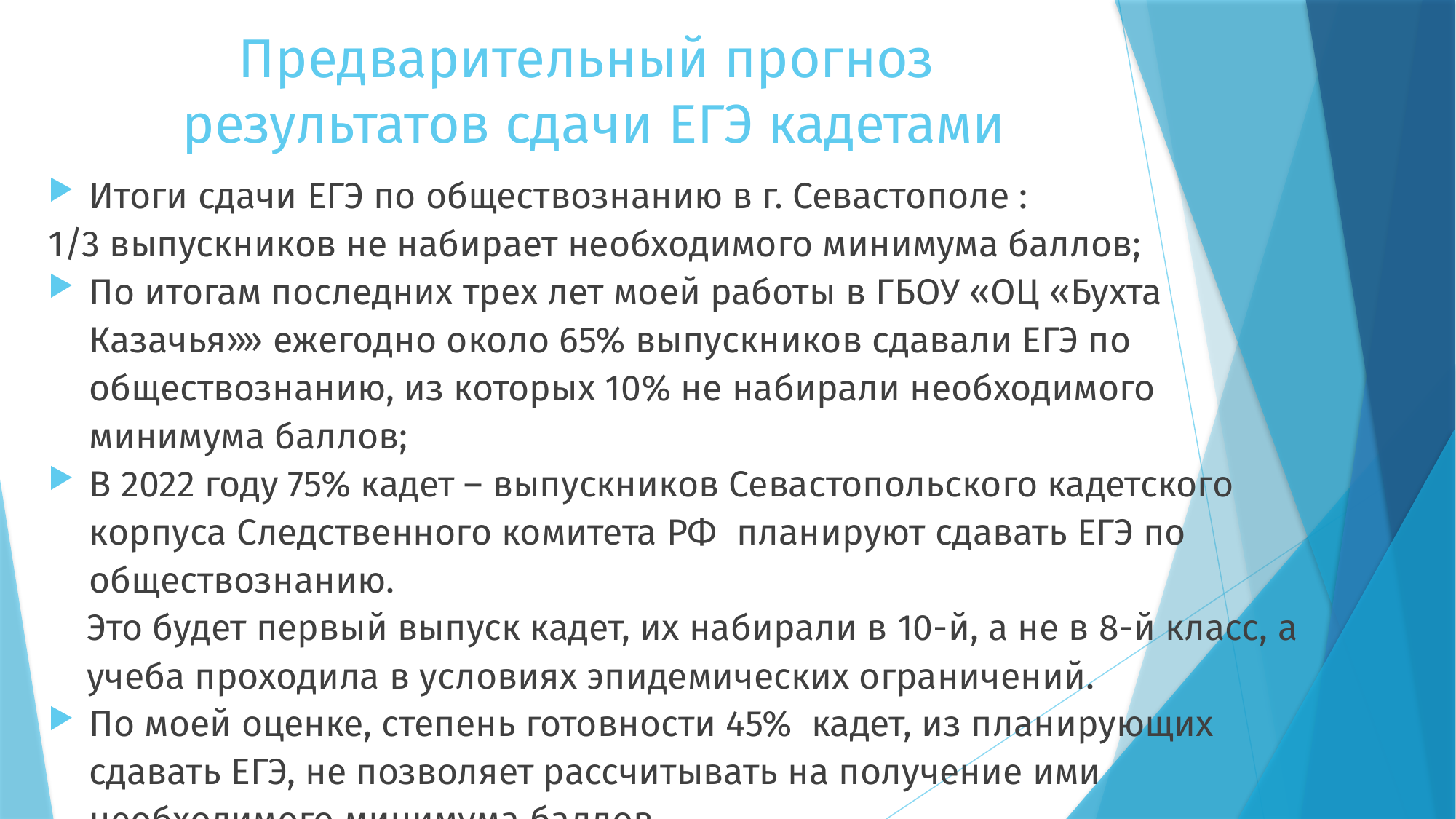

# Предварительный прогноз результатов сдачи ЕГЭ кадетами
Итоги сдачи ЕГЭ по обществознанию в г. Севастополе :
1/3 выпускников не набирает необходимого минимума баллов;
По итогам последних трех лет моей работы в ГБОУ «ОЦ «Бухта Казачья»» ежегодно около 65% выпускников сдавали ЕГЭ по обществознанию, из которых 10% не набирали необходимого минимума баллов;
В 2022 году 75% кадет – выпускников Севастопольского кадетского корпуса Следственного комитета РФ  планируют сдавать ЕГЭ по обществознанию.
    Это будет первый выпуск кадет, их набирали в 10-й, а не в 8-й класс, а
    учеба проходила в условиях эпидемических ограничений.
По моей оценке, степень готовности 45%  кадет, из планирующих сдавать ЕГЭ, не позволяет рассчитывать на получение ими необходимого минимума баллов.